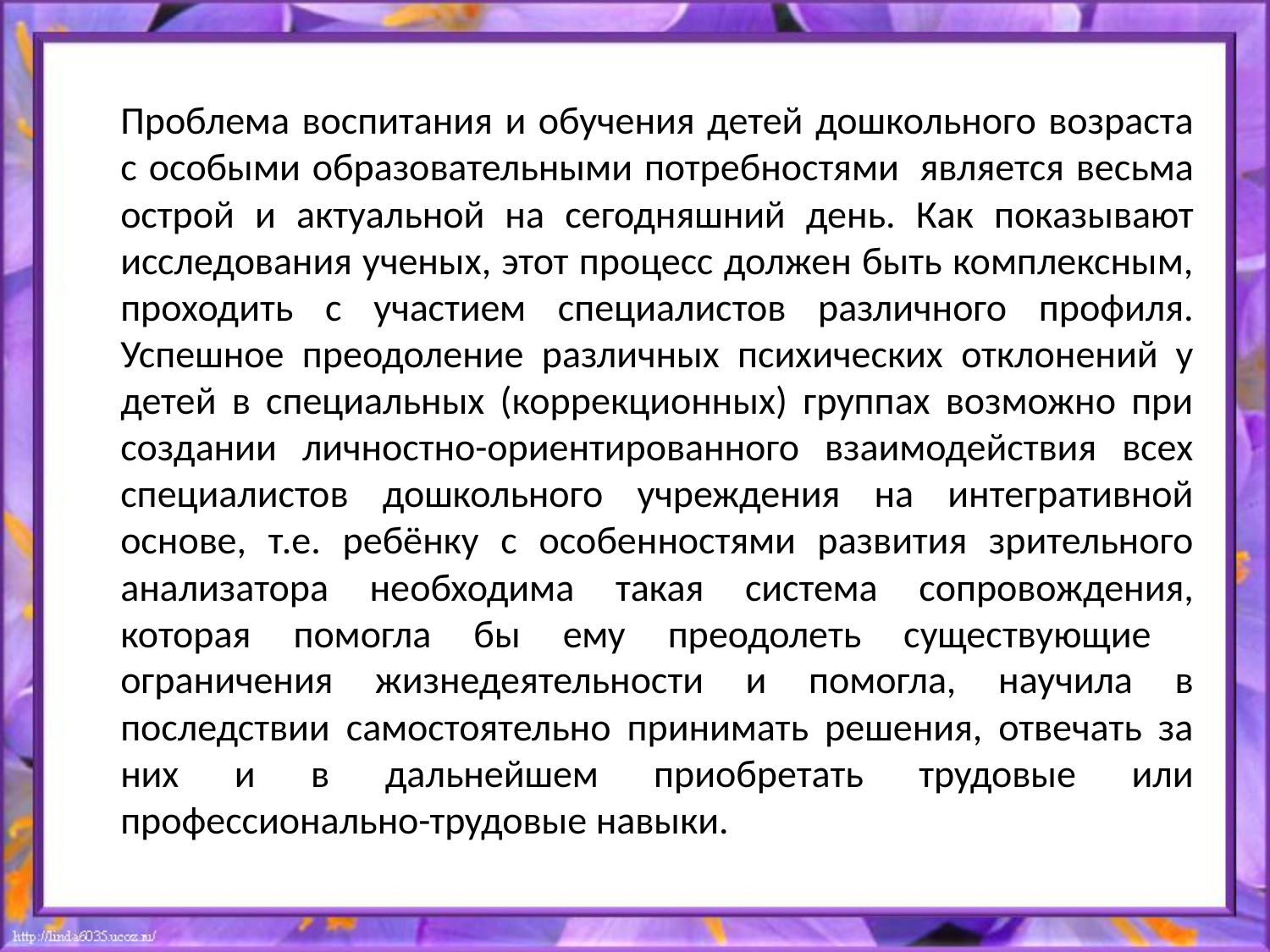

#
	Проблема воспитания и обучения детей дошкольного возраста с особыми образовательными потребностями  является весьма острой и актуальной на сегодняшний день. Как показывают исследования ученых, этот процесс должен быть комплексным, проходить с участием специалистов различного профиля. Успешное преодоление различных психических отклонений у детей в специальных (коррекционных) группах возможно при создании личностно-ориентированного взаимодействия всех специалистов дошкольного учреждения на интегративной основе, т.е. ребёнку с особенностями развития зрительного анализатора необходима такая система сопровождения, которая помогла бы ему преодолеть существующие  ограничения жизнедеятельности и помогла, научила в последствии самостоятельно принимать решения, отвечать за них и в дальнейшем приобретать трудовые или профессионально-трудовые навыки.